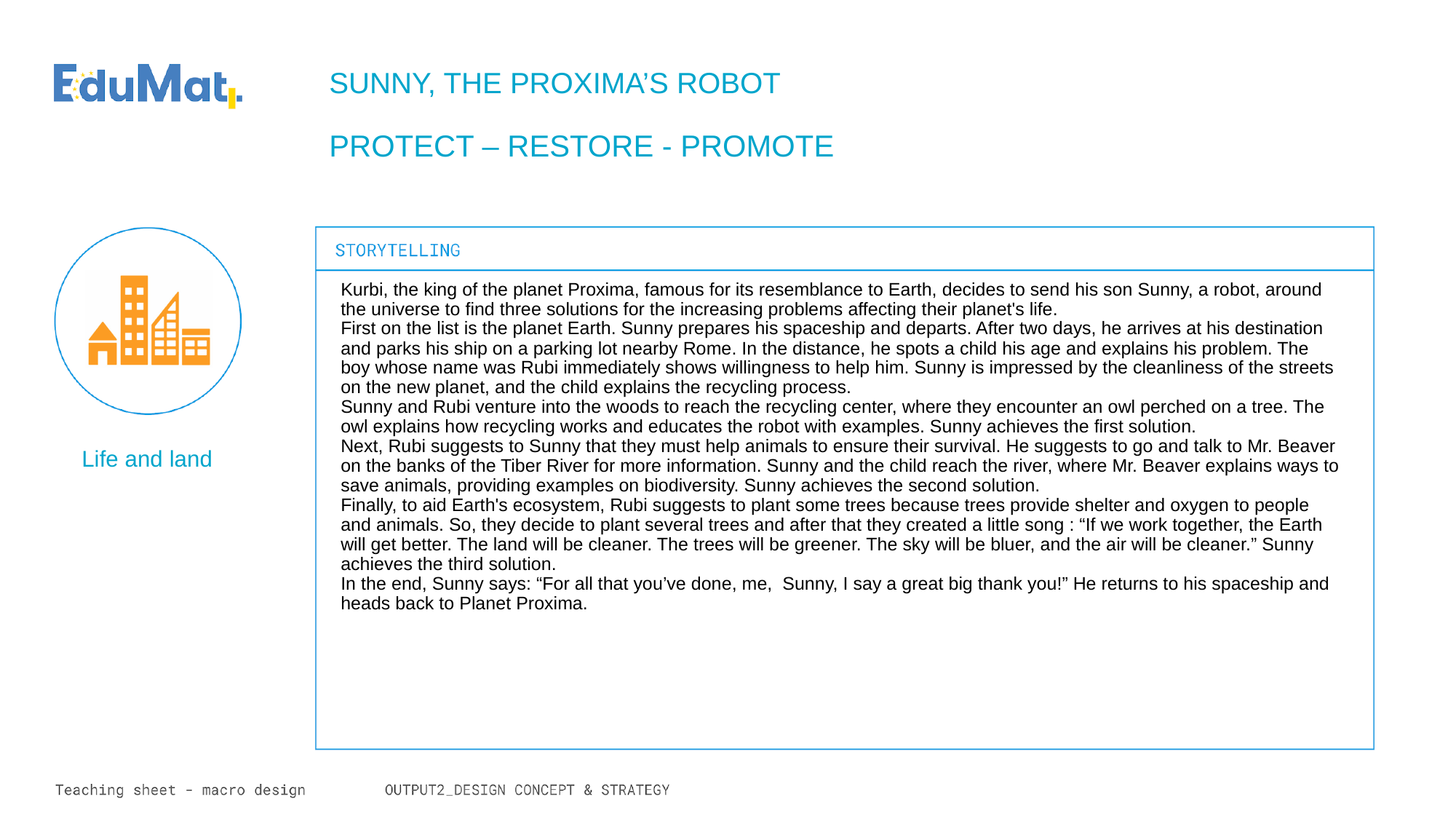

SUNNY, THE PROXIMA’S ROBOT

PROTECT – RESTORE - PROMOTE
Kurbi, the king of the planet Proxima, famous for its resemblance to Earth, decides to send his son Sunny, a robot, around the universe to find three solutions for the increasing problems affecting their planet's life.
First on the list is the planet Earth. Sunny prepares his spaceship and departs. After two days, he arrives at his destination and parks his ship on a parking lot nearby Rome. In the distance, he spots a child his age and explains his problem. The boy whose name was Rubi immediately shows willingness to help him. Sunny is impressed by the cleanliness of the streets on the new planet, and the child explains the recycling process.
Sunny and Rubi venture into the woods to reach the recycling center, where they encounter an owl perched on a tree. The owl explains how recycling works and educates the robot with examples. Sunny achieves the first solution.
Next, Rubi suggests to Sunny that they must help animals to ensure their survival. He suggests to go and talk to Mr. Beaver on the banks of the Tiber River for more information. Sunny and the child reach the river, where Mr. Beaver explains ways to save animals, providing examples on biodiversity. Sunny achieves the second solution.
Finally, to aid Earth's ecosystem, Rubi suggests to plant some trees because trees provide shelter and oxygen to people and animals. So, they decide to plant several trees and after that they created a little song : “If we work together, the Earth will get better. The land will be cleaner. The trees will be greener. The sky will be bluer, and the air will be cleaner.” Sunny achieves the third solution.
In the end, Sunny says: “For all that you’ve done, me,  Sunny, I say a great big thank you!” He returns to his spaceship and heads back to Planet Proxima.

Life and land